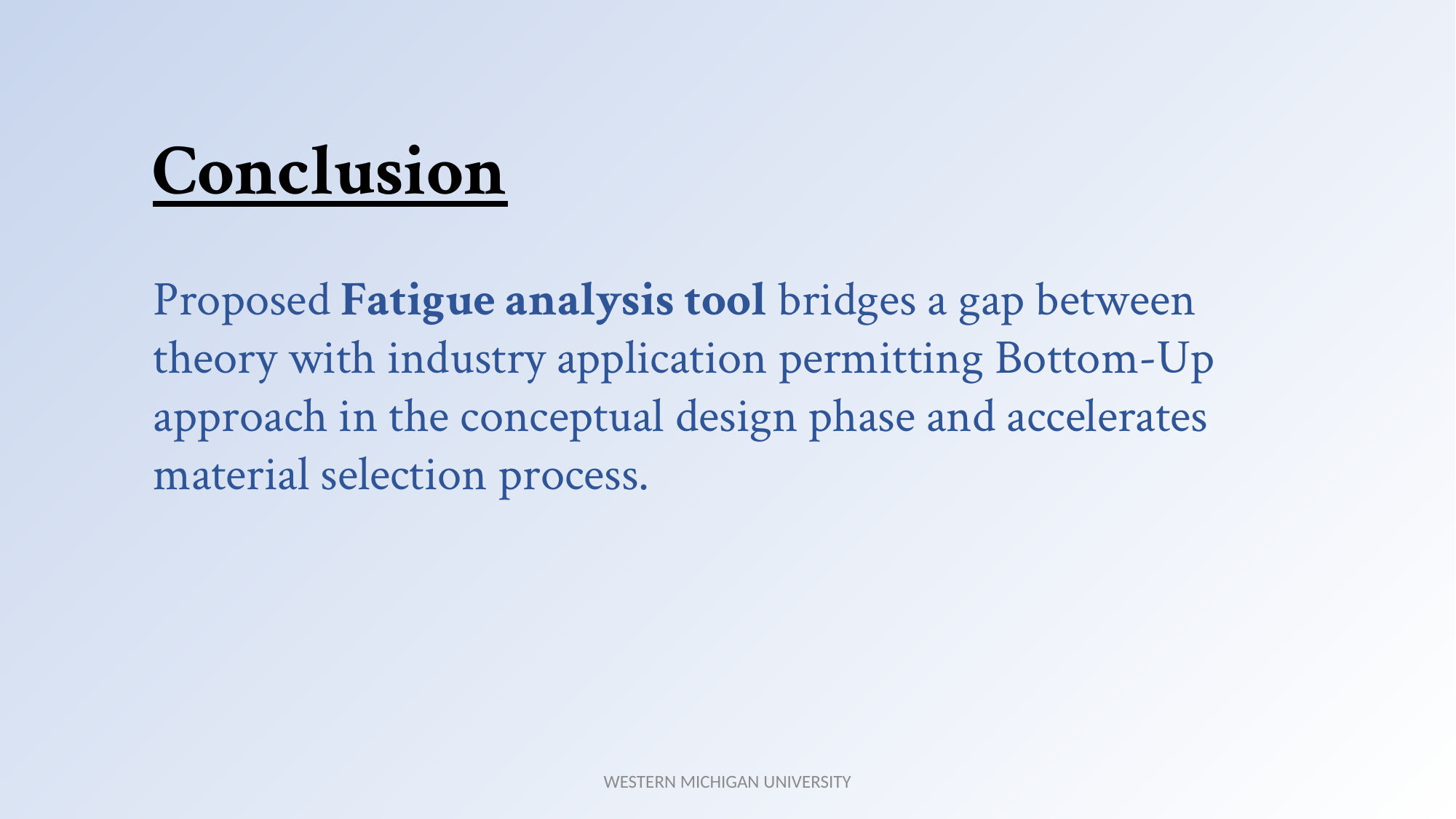

Conclusion

Proposed Fatigue analysis tool bridges a gap between theory with industry application permitting Bottom-Up approach in the conceptual design phase and accelerates material selection process.

WESTERN MICHIGAN UNIVERSITY